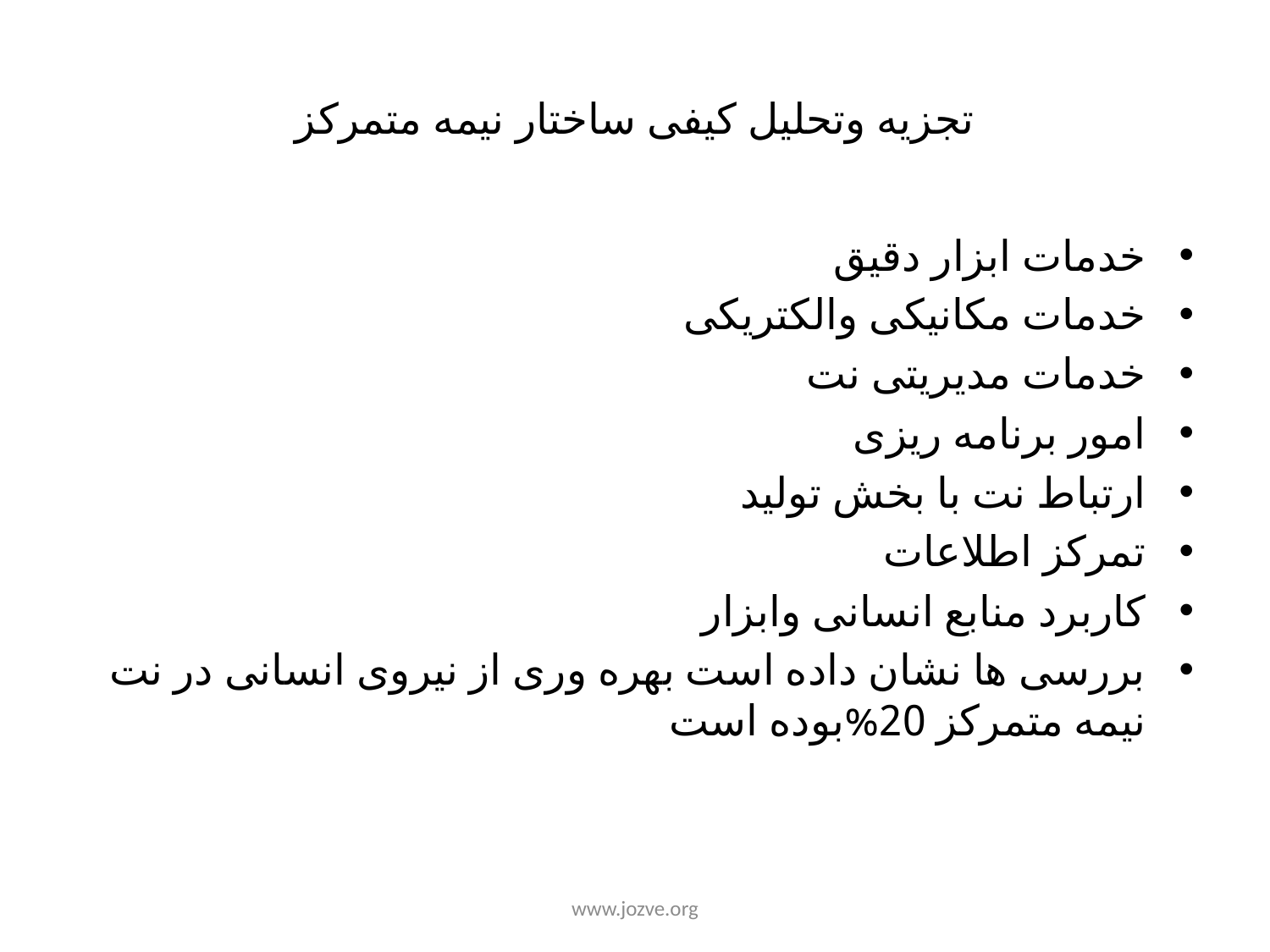

# تجزیه وتحلیل کیفی ساختار نیمه متمرکز
خدمات ابزار دقیق
خدمات مکانیکی والکتریکی
خدمات مدیریتی نت
امور برنامه ریزی
ارتباط نت با بخش تولید
تمرکز اطلاعات
کاربرد منابع انسانی وابزار
بررسی ها نشان داده است بهره وری از نیروی انسانی در نت نیمه متمرکز 20%بوده است
www.jozve.org